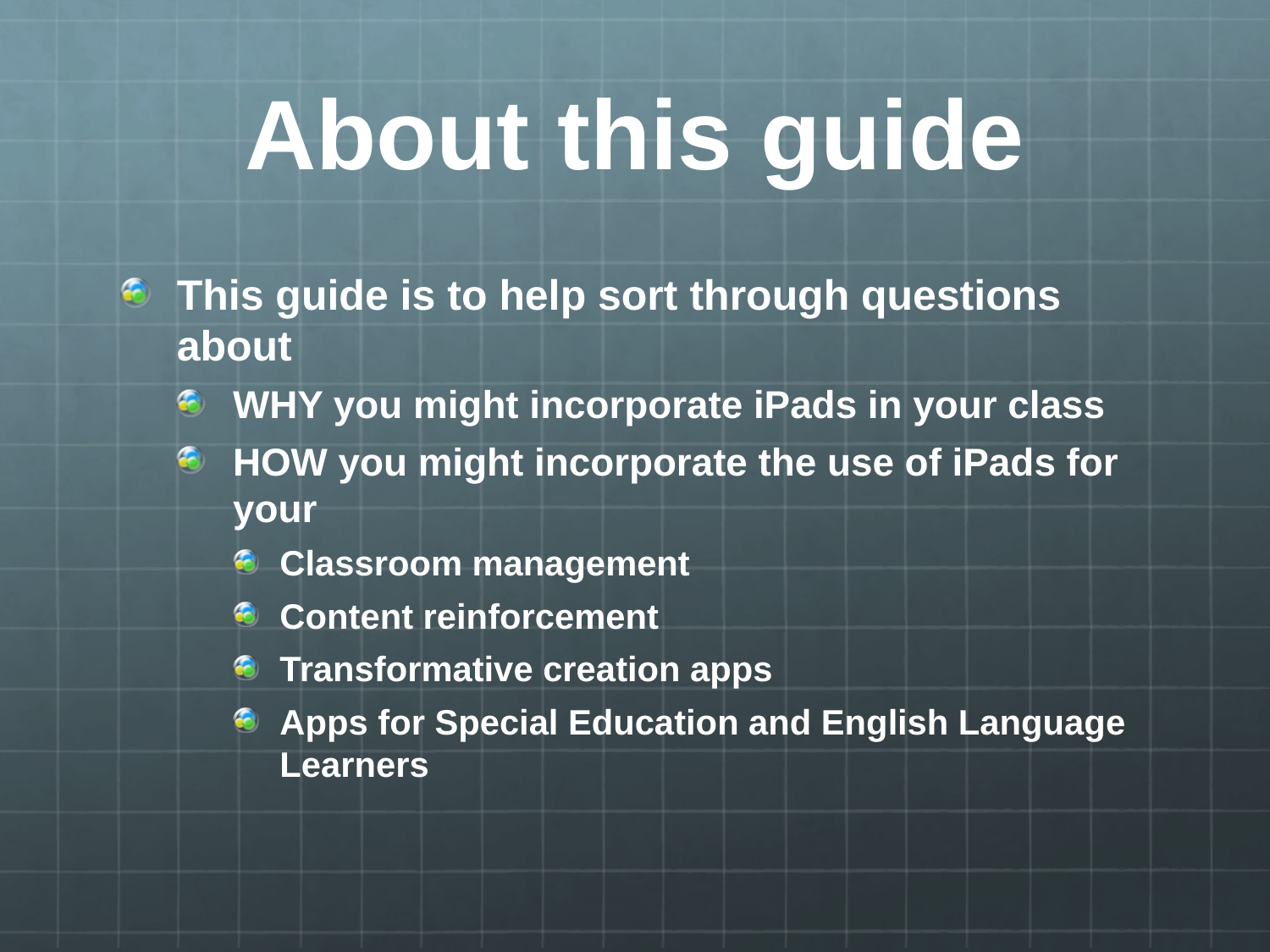

# About this guide
This guide is to help sort through questions about
WHY you might incorporate iPads in your class
HOW you might incorporate the use of iPads for your
Classroom management
Content reinforcement
Transformative creation apps
Apps for Special Education and English Language Learners